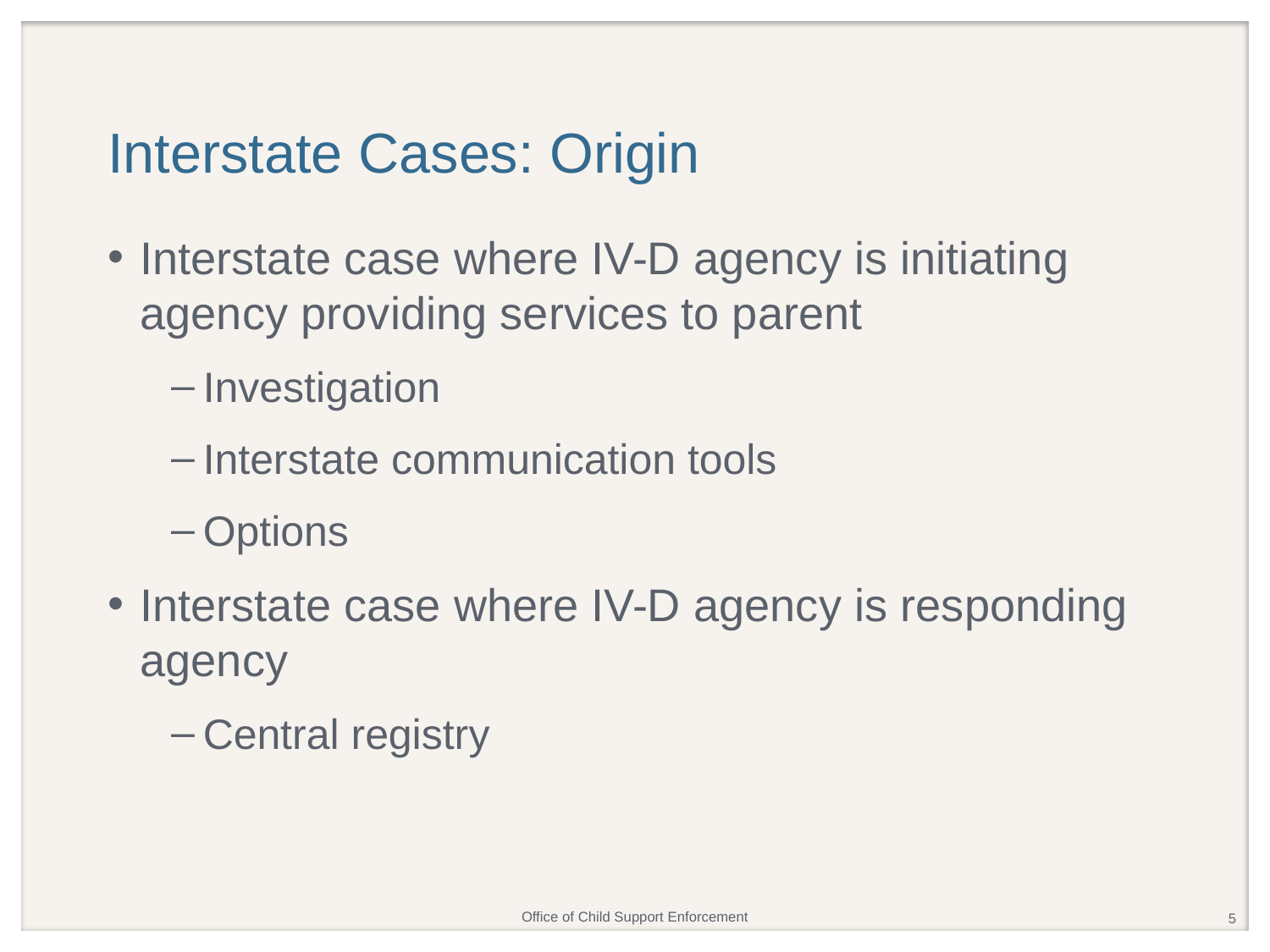

# Interstate Cases: Origin
Interstate case where IV-D agency is initiating agency providing services to parent
Investigation
Interstate communication tools
Options
Interstate case where IV-D agency is responding agency
Central registry

5